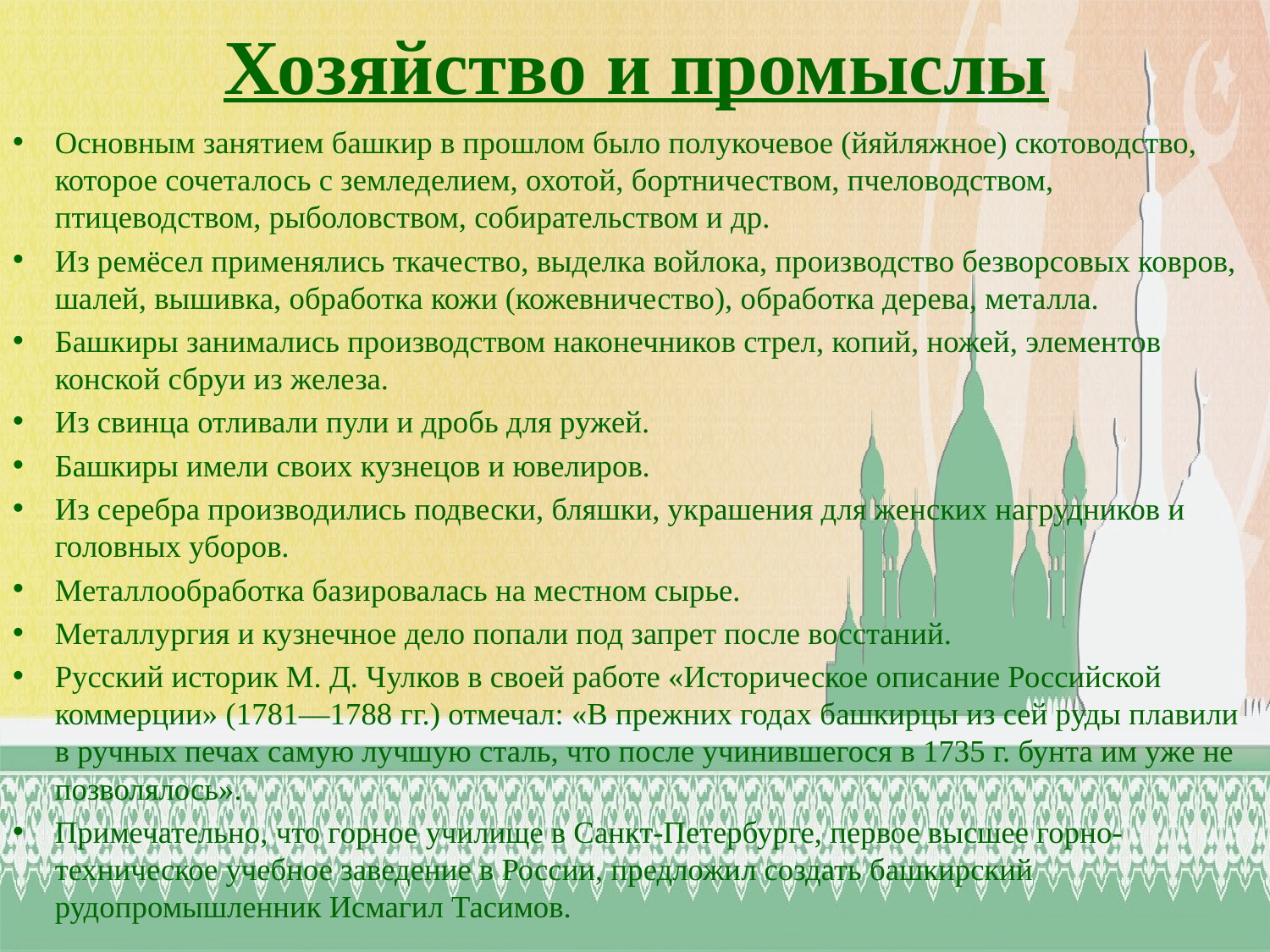

# Хозяйство и промыслы
Основным занятием башкир в прошлом было полукочевое (йяйляжное) скотоводство, которое сочеталось с земледелием, охотой, бортничеством, пчеловодством, птицеводством, рыболовством, собирательством и др.
Из ремёсел применялись ткачество, выделка войлока, производство безворсовых ковров, шалей, вышивка, обработка кожи (кожевничество), обработка дерева, металла.
Башкиры занимались производством наконечников стрел, копий, ножей, элементов конской сбруи из железа.
Из свинца отливали пули и дробь для ружей.
Башкиры имели своих кузнецов и ювелиров.
Из серебра производились подвески, бляшки, украшения для женских нагрудников и головных уборов.
Металлообработка базировалась на местном сырье.
Металлургия и кузнечное дело попали под запрет после восстаний.
Русский историк М. Д. Чулков в своей работе «Историческое описание Российской коммерции» (1781—1788 гг.) отмечал: «В прежних годах башкирцы из сей руды плавили в ручных печах самую лучшую сталь, что после учинившегося в 1735 г. бунта им уже не позволялось».
Примечательно, что горное училище в Санкт-Петербурге, первое высшее горно-техническое учебное заведение в России, предложил создать башкирский рудопромышленник Исмагил Тасимов.